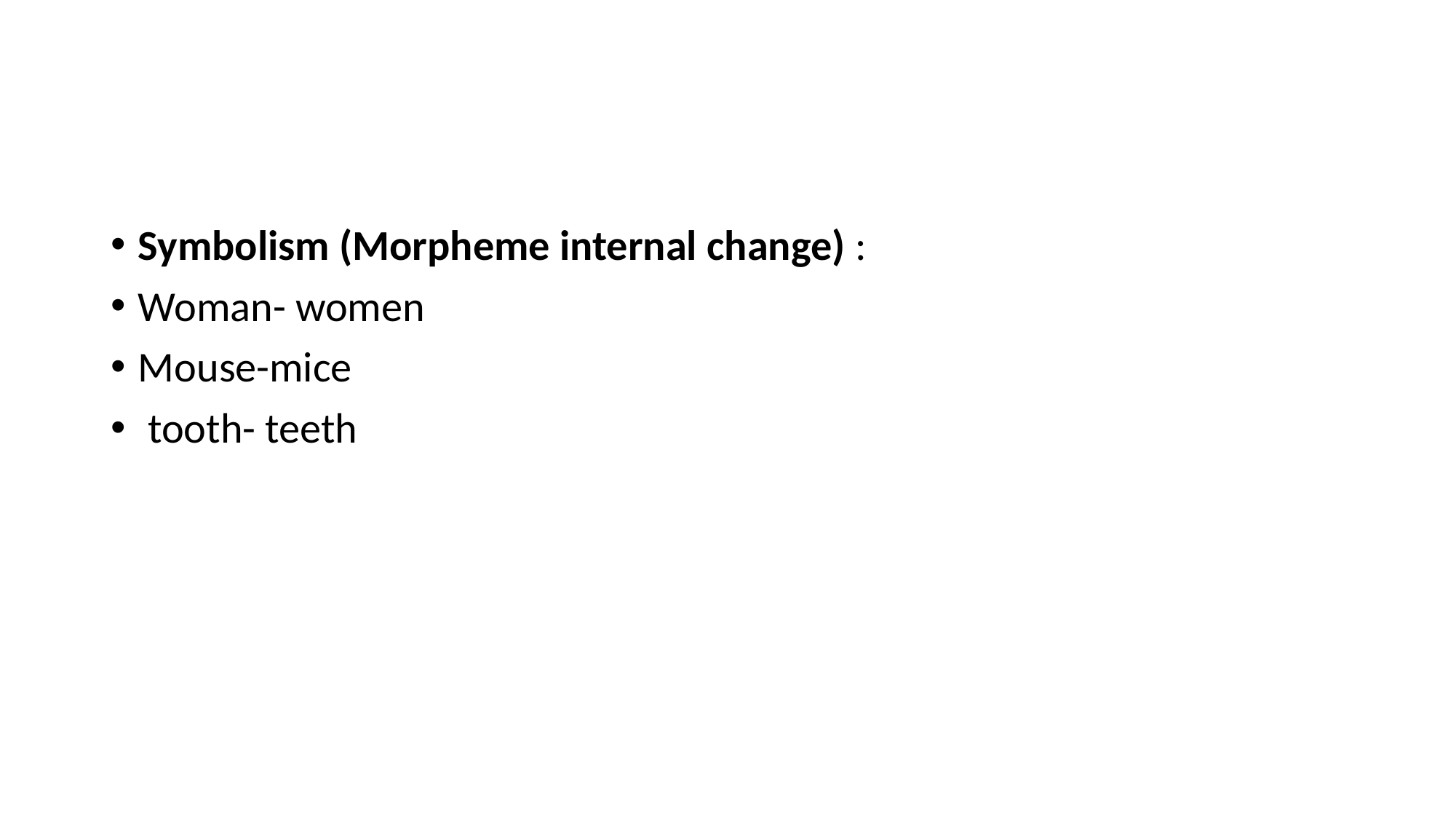

Symbolism (Morpheme internal change) :
Woman- women
Mouse-mice
 tooth- teeth